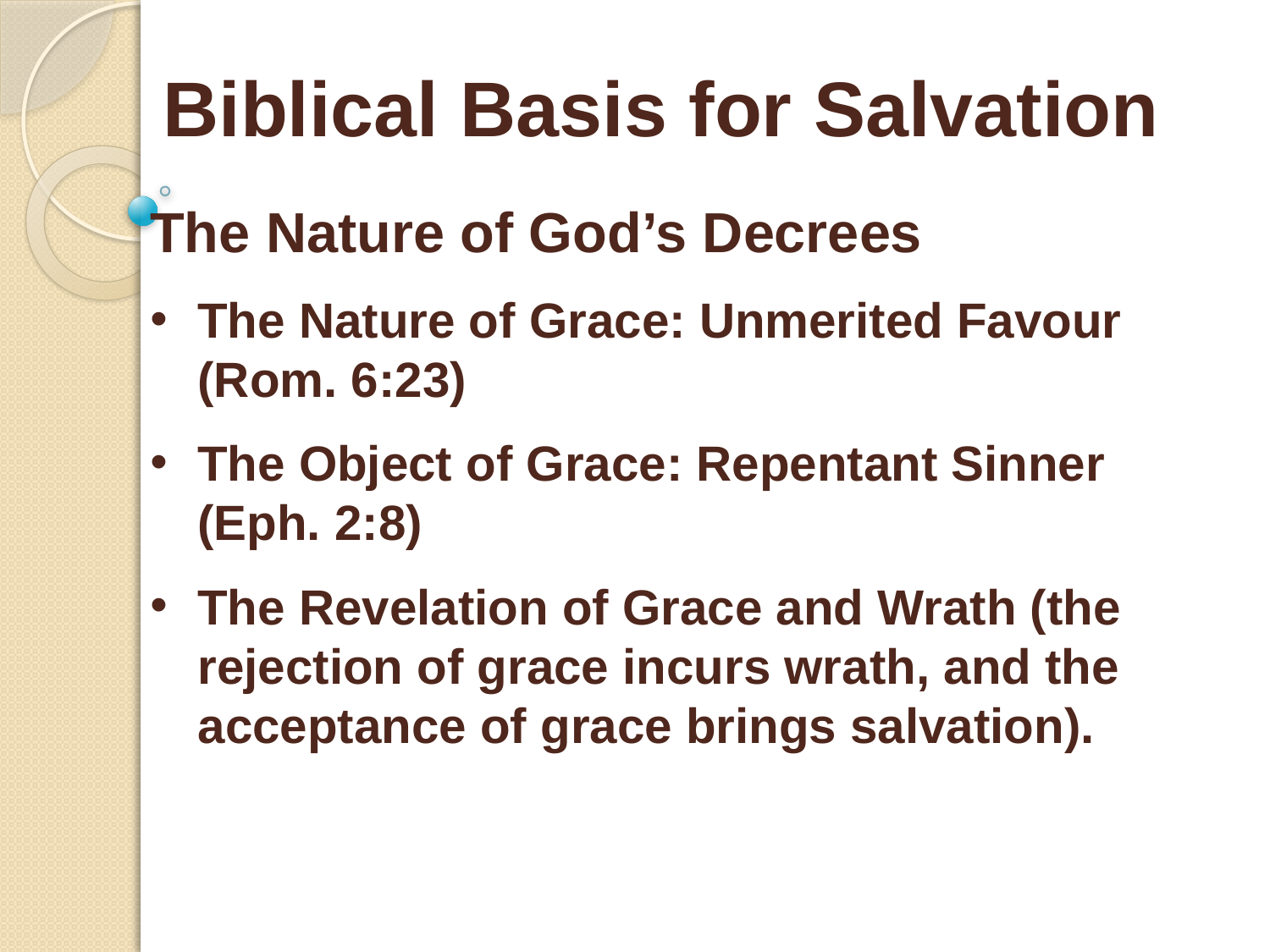

Biblical Basis for Salvation
The Nature of God’s Decrees
The Nature of Grace: Unmerited Favour (Rom. 6:23)
The Object of Grace: Repentant Sinner (Eph. 2:8)
The Revelation of Grace and Wrath (the rejection of grace incurs wrath, and the acceptance of grace brings salvation).